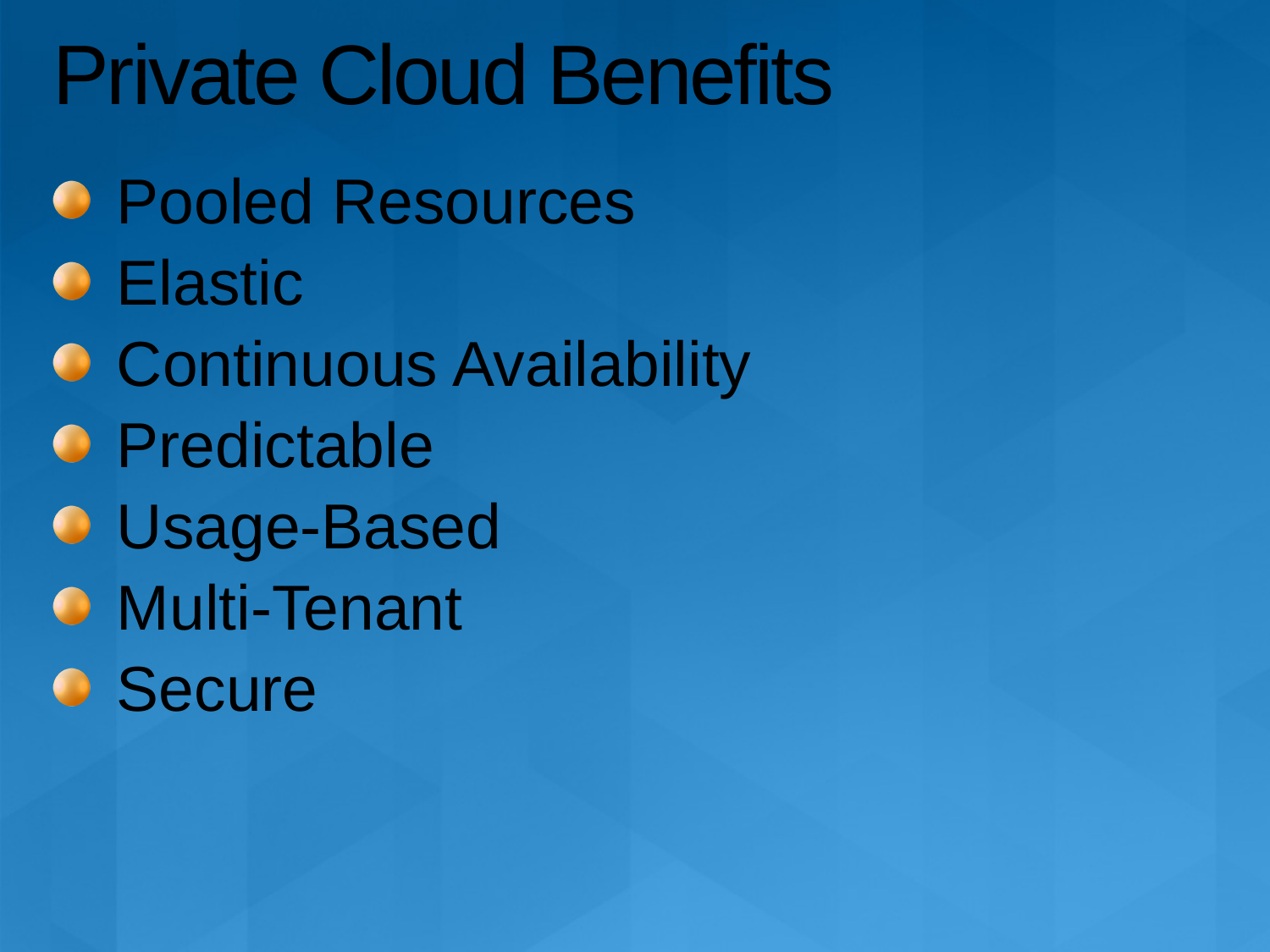

# Private Cloud Benefits
Pooled Resources
Elastic
Continuous Availability
Predictable
Usage-Based
Multi-Tenant
Secure